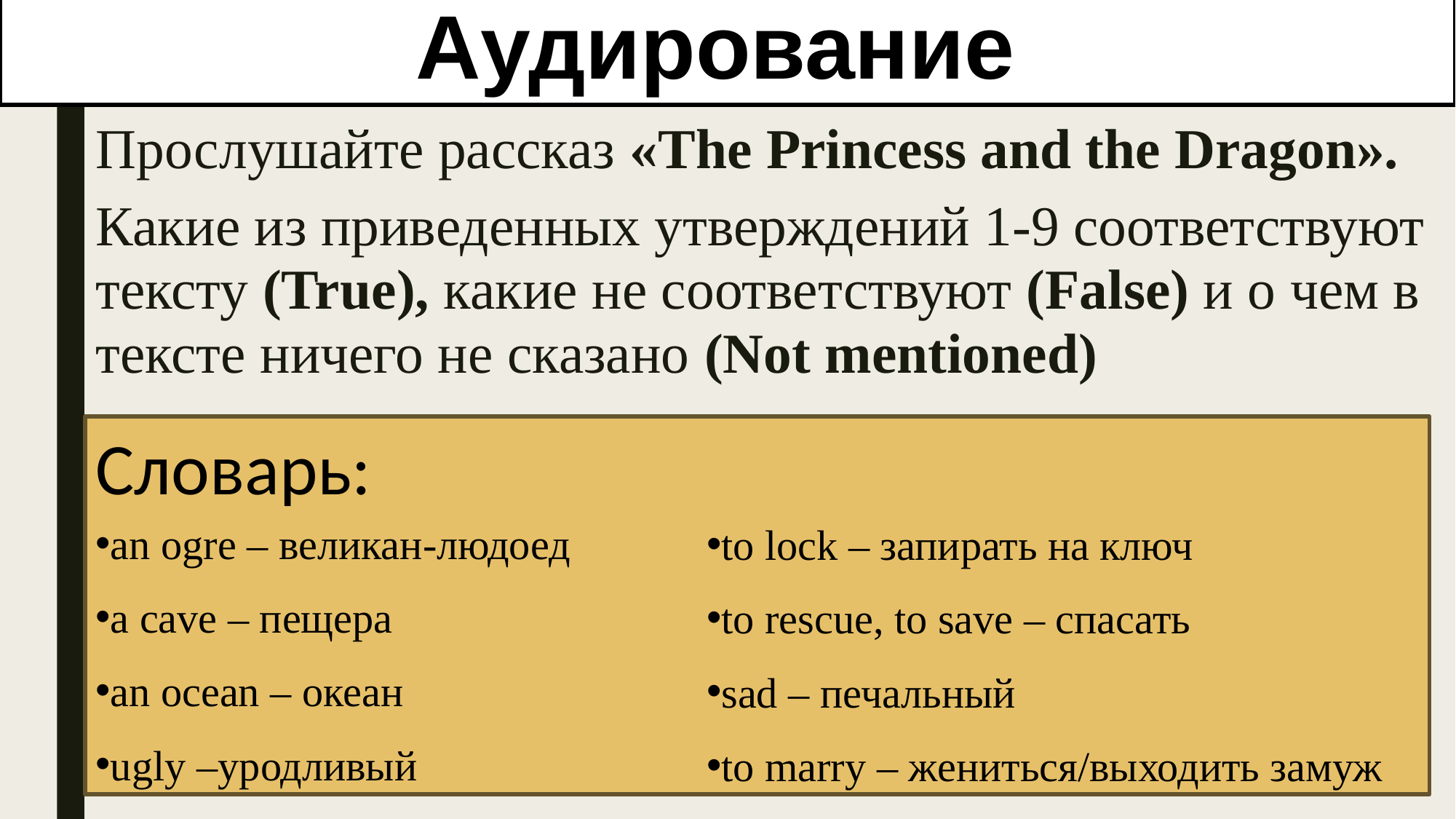

# Аудирование
Прослушайте рассказ «The Princess and the Dragon».
Какие из приведенных утверждений 1-9 соответствуют тексту (True), какие не соответствуют (False) и о чем в тексте ничего не сказано (Not mentioned)

Словарь:
an ogre – великан-людоед
a cave – пещера
an ocean – океан
ugly –уродливый
to lock – запирать на ключ
to rescue, to save – спасать
sad – печальный
to marry – жениться/выходить замуж